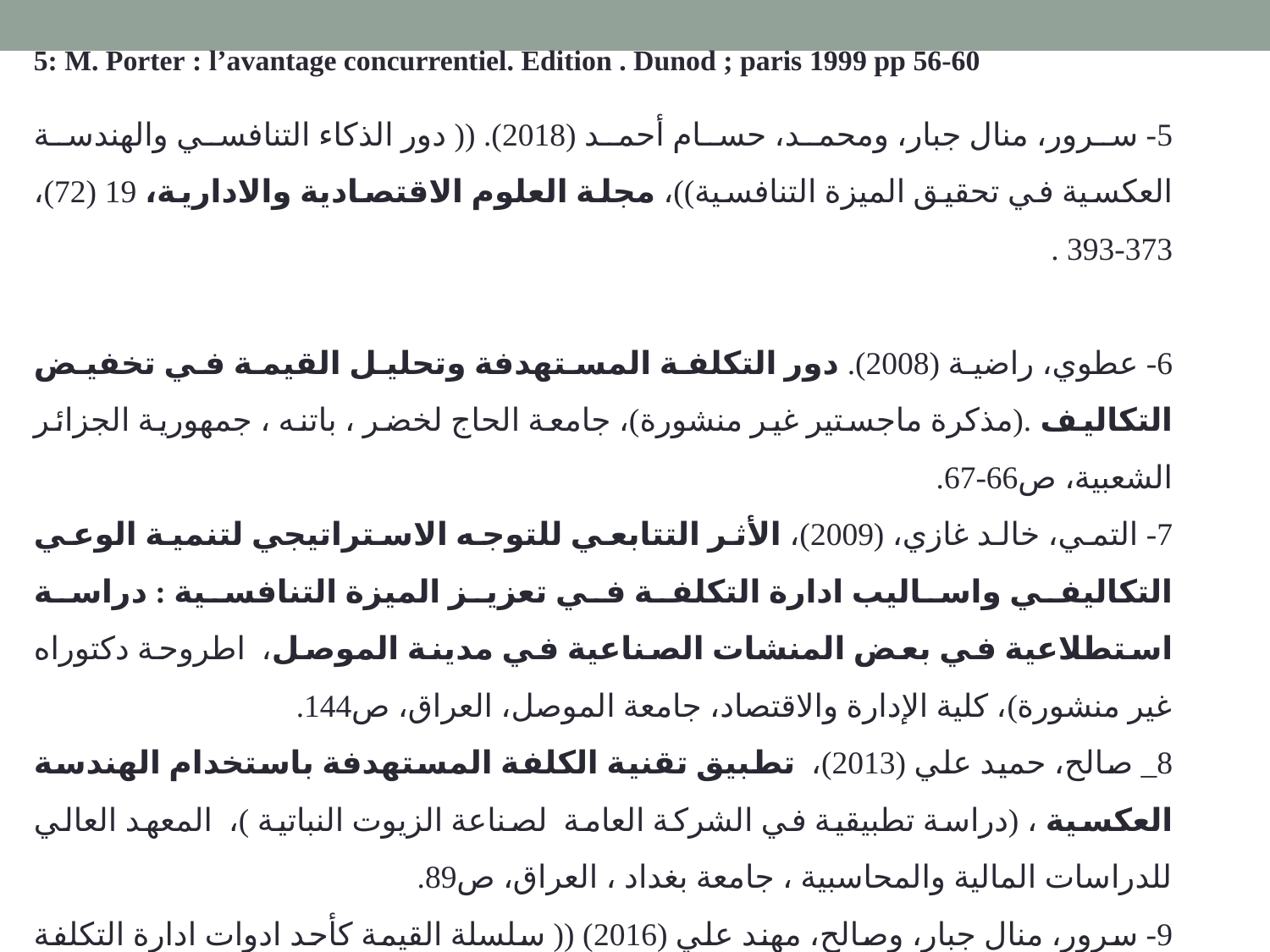

5: M. Porter : l’avantage concurrentiel. Edition . Dunod ; paris 1999 pp 56-60
5- سرور، منال جبار، ومحمد، حسام أحمد (2018). (( دور الذكاء التنافسي والهندسة العكسية في تحقيق الميزة التنافسية))، مجلة العلوم الاقتصادية والادارية، 19 (72)، 373-393 .

6- عطوي، راضية (2008). دور التكلفة المستهدفة وتحليل القيمة في تخفيض التكاليف .(مذكرة ماجستير غير منشورة)، جامعة الحاج لخضر ، باتنه ، جمهورية الجزائر الشعبية، ص66-67.
7- التمي، خالد غازي، (2009)، الأثر التتابعي للتوجه الاستراتيجي لتنمية الوعي التكاليفي واساليب ادارة التكلفة في تعزيز الميزة التنافسية : دراسة استطلاعية في بعض المنشات الصناعية في مدينة الموصل،  اطروحة دكتوراه غير منشورة)، كلية الإدارة والاقتصاد، جامعة الموصل، العراق، ص144.
8_ صالح، حميد علي (2013)،  تطبيق تقنية الكلفة المستهدفة باستخدام الهندسة العكسية ، (دراسة تطبيقية في الشركة العامة  لصناعة الزيوت النباتية )،  المعهد العالي للدراسات المالية والمحاسبية ، جامعة بغداد ، العراق، ص89.
9- سرور، منال جبار، وصالح، مهند علي (2016) (( سلسلة القيمة كأحد ادوات ادارة التكلفة الاستراتيجية بهدف التخفيض)) مجلة العلوم الاقتصادية. 11 (41) كلية الادارة والاقتصاد، جامعة البصرة ص246.